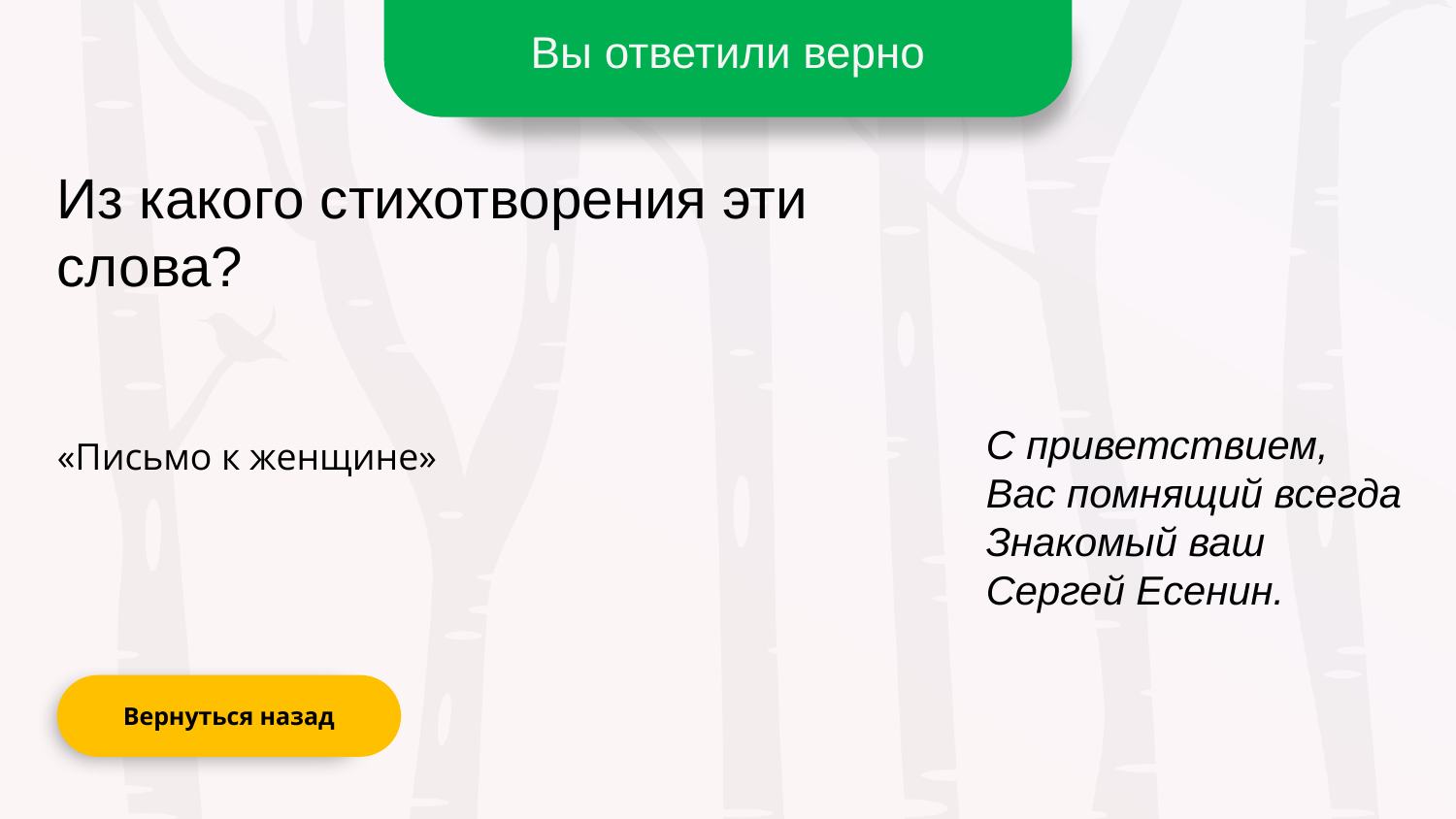

Вы ответили верно
Из какого стихотворения эти слова?
С приветствием,
Вас помнящий всегда
Знакомый ваш
Сергей Есенин.
«Письмо к женщине»
Вернуться назад